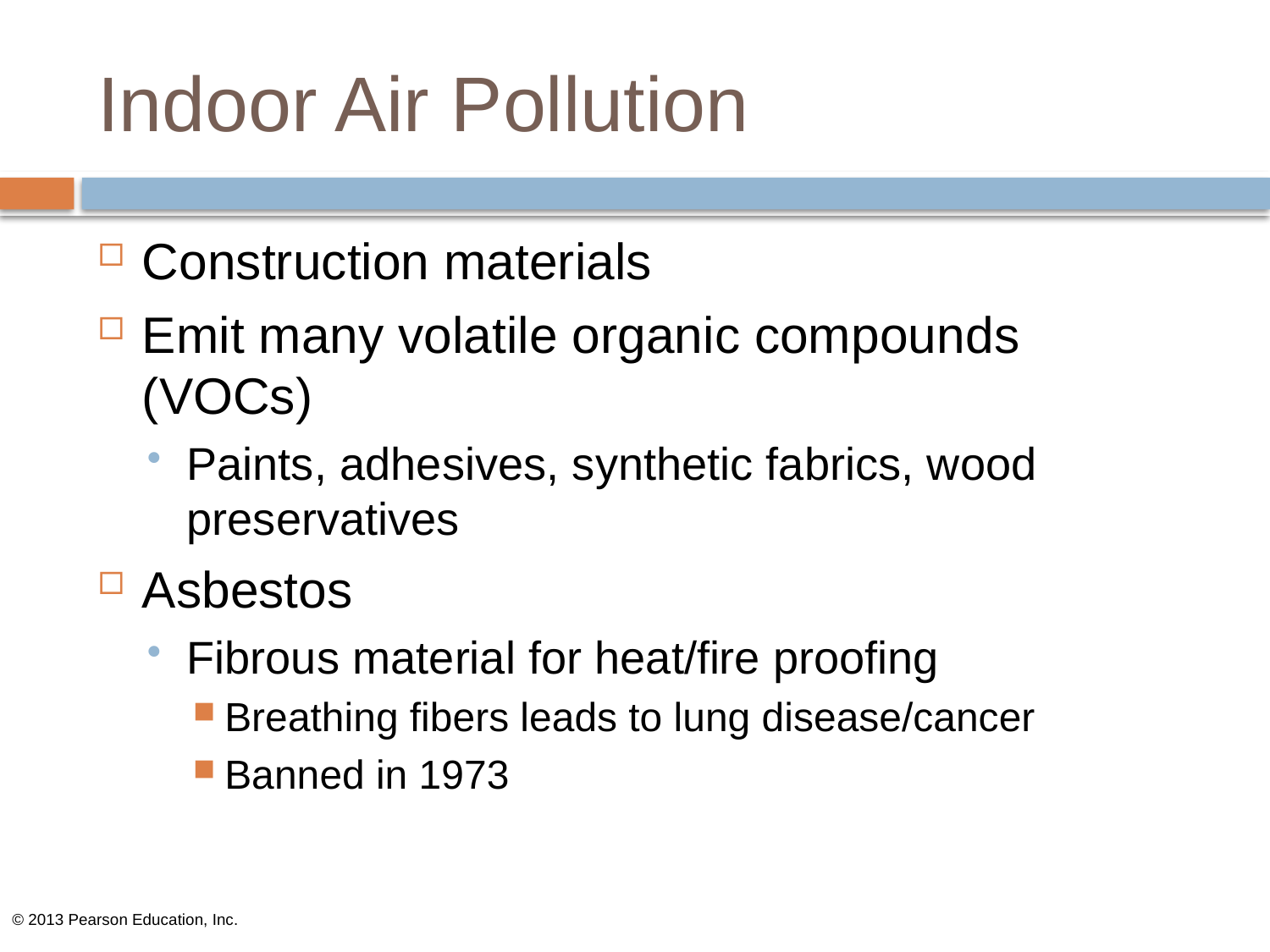

# Indoor Air Pollution
Construction materials
Emit many volatile organic compounds (VOCs)
Paints, adhesives, synthetic fabrics, wood preservatives
Asbestos
Fibrous material for heat/fire proofing
Breathing fibers leads to lung disease/cancer
Banned in 1973